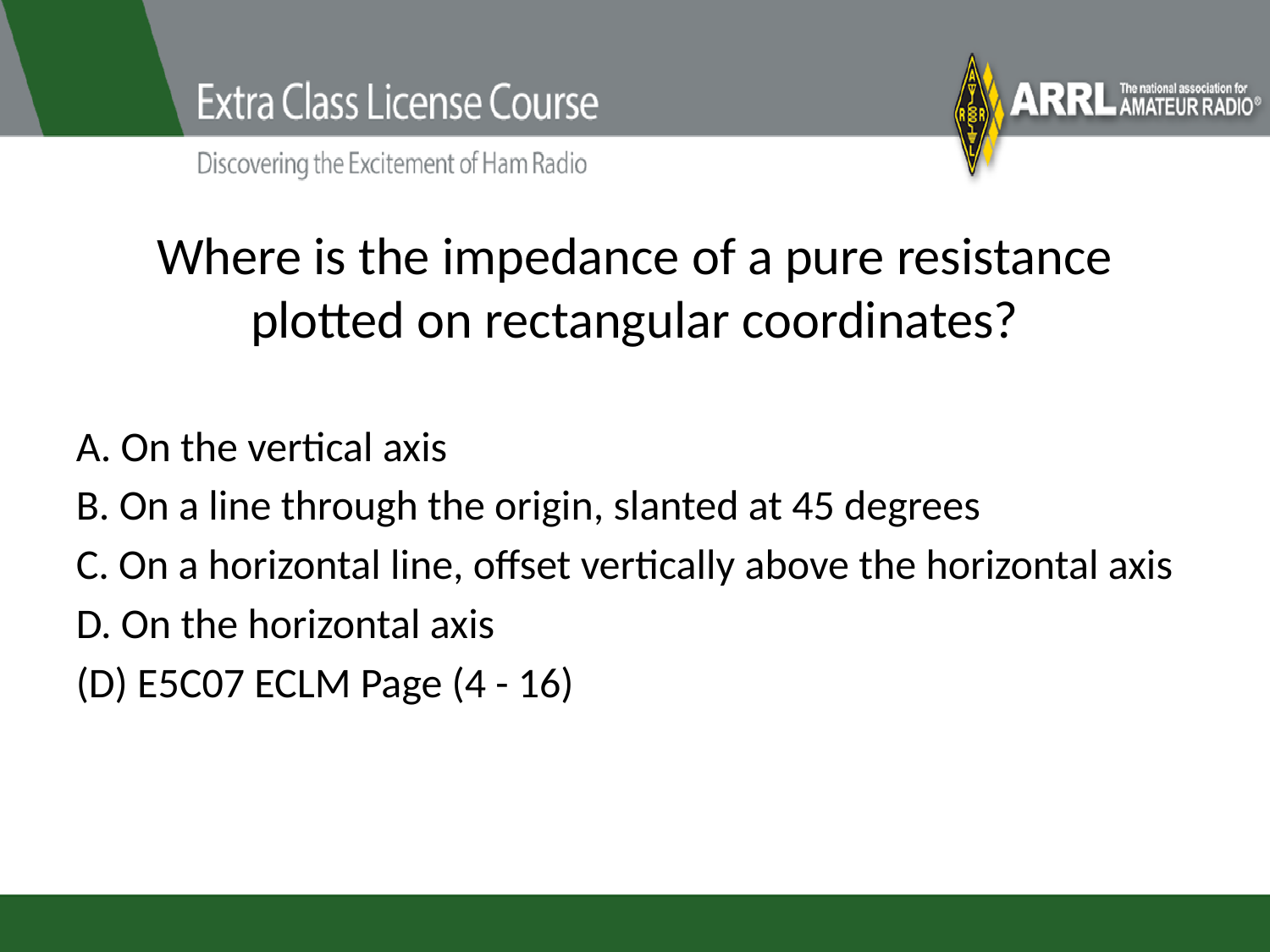

# Where is the impedance of a pure resistance plotted on rectangular coordinates?
A. On the vertical axis
B. On a line through the origin, slanted at 45 degrees
C. On a horizontal line, offset vertically above the horizontal axis
D. On the horizontal axis
(D) E5C07 ECLM Page (4 - 16)